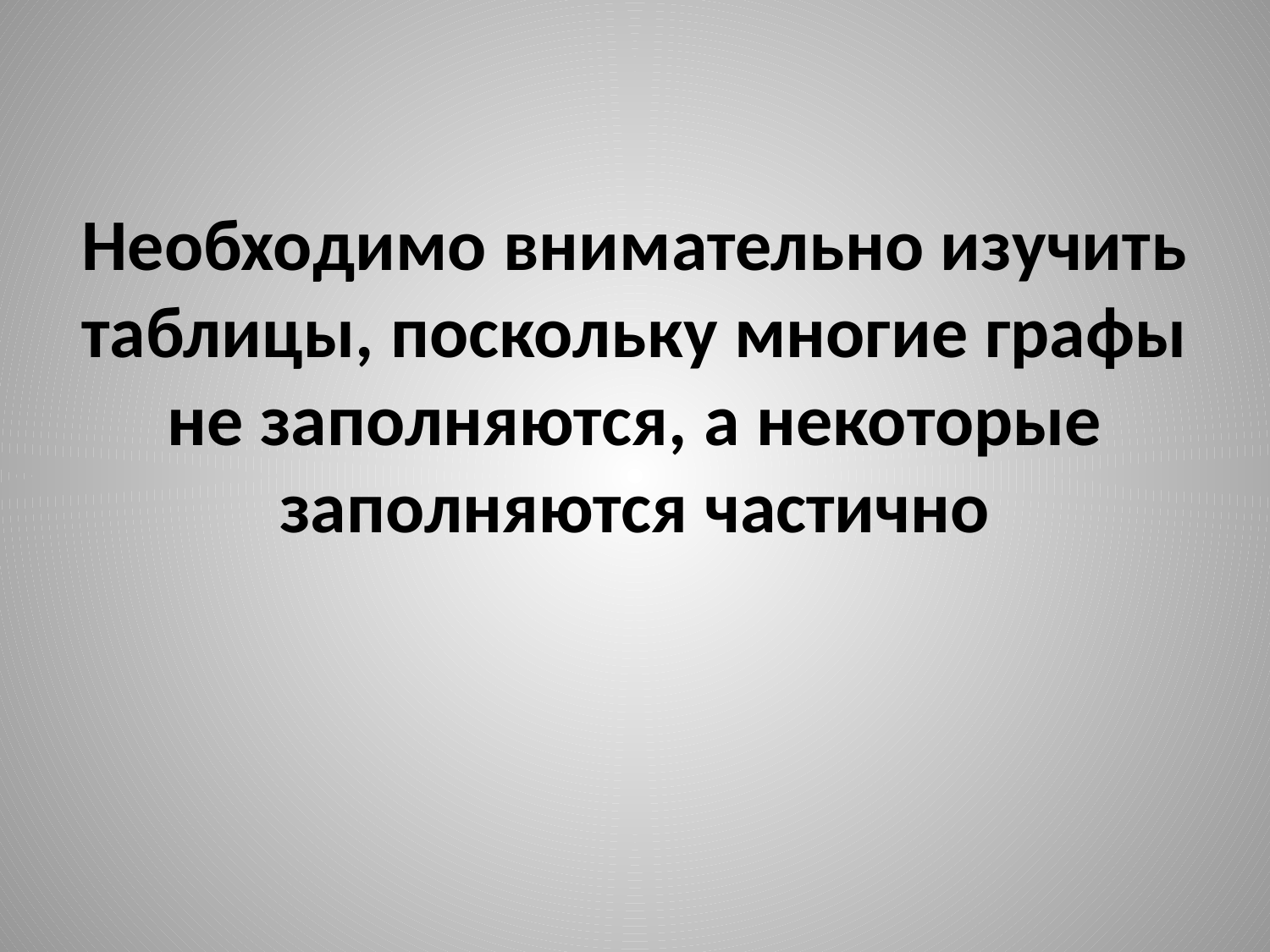

# Необходимо внимательно изучить таблицы, поскольку многие графы не заполняются, а некоторые заполняются частично